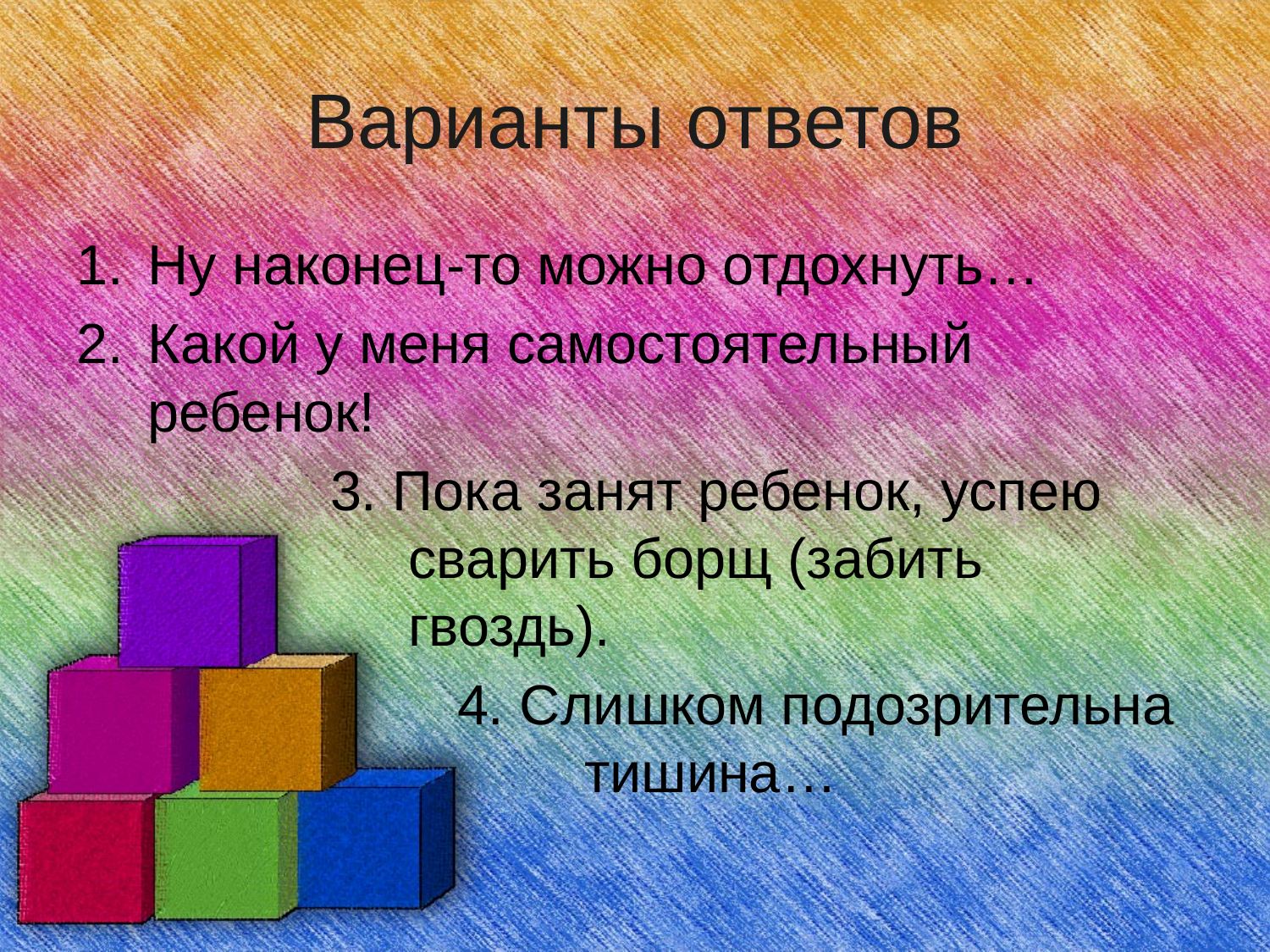

# Варианты ответов
Ну наконец-то можно отдохнуть…
Какой у меня самостоятельный ребенок!
		3. Пока занят ребенок, успею 		     сварить борщ (забить 			     гвоздь).
			4. Слишком подозрительна 				тишина…